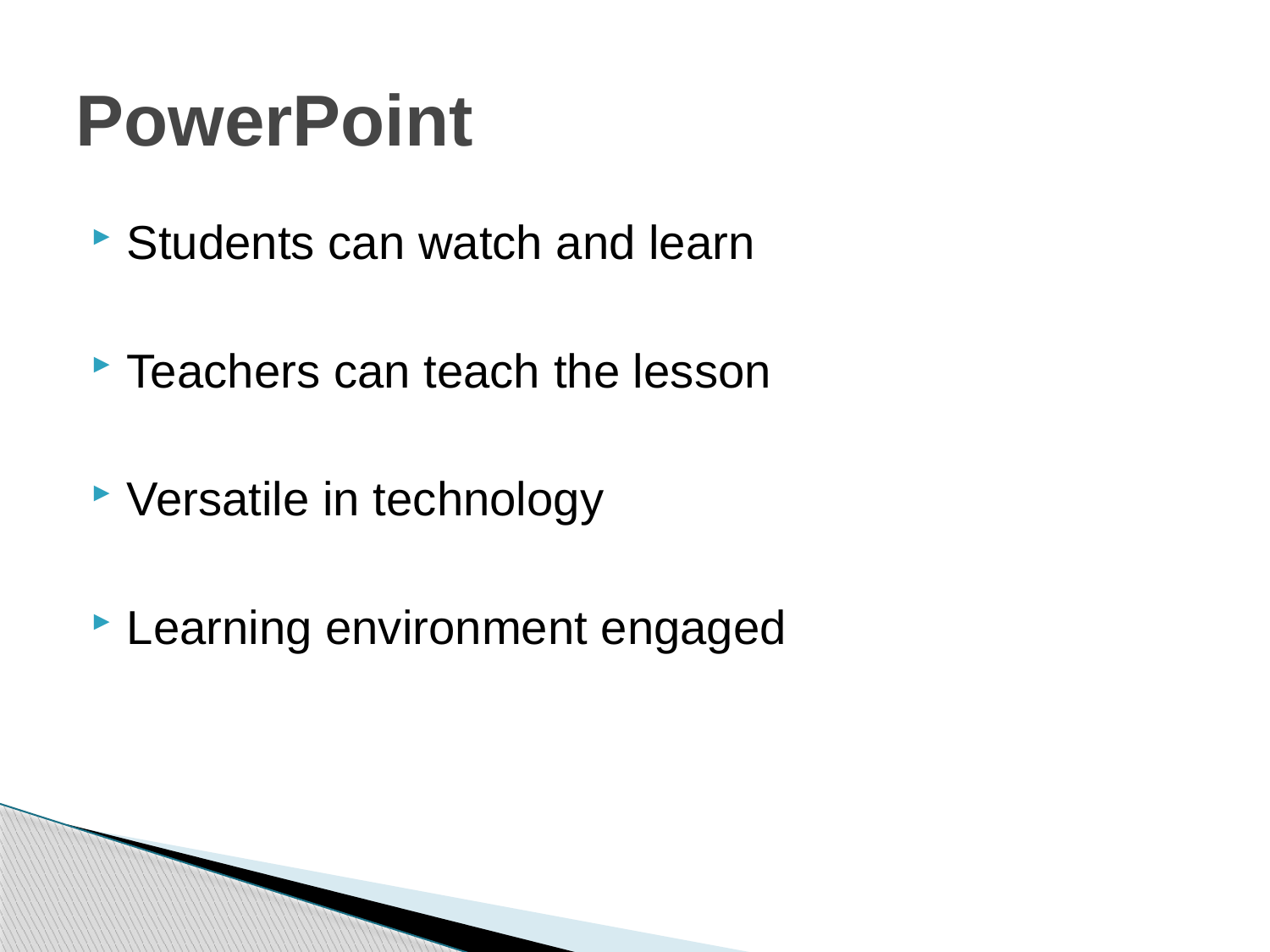

# PowerPoint
Students can watch and learn

Teachers can teach the lesson

Versatile in technology

Learning environment engaged